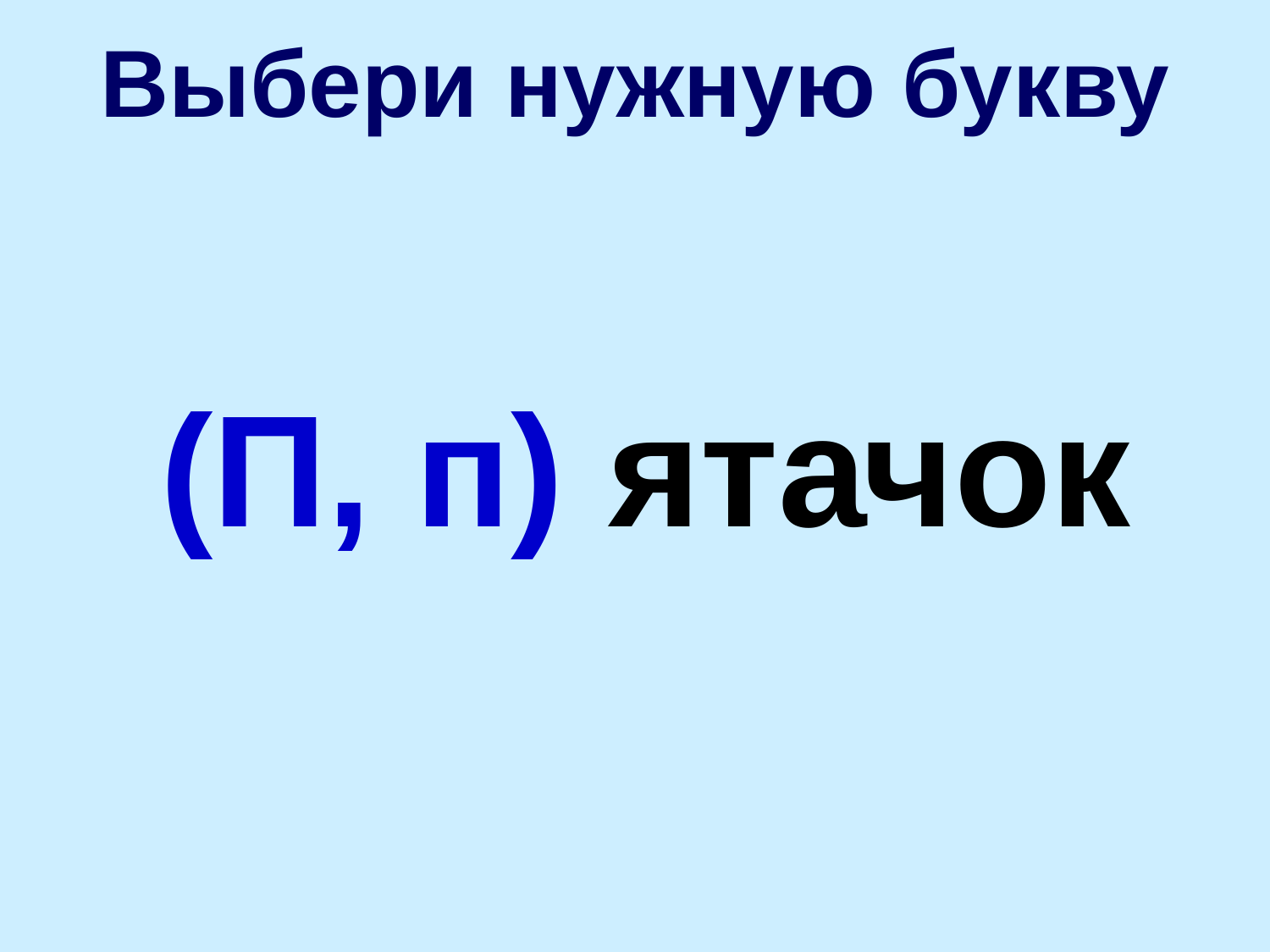

# Выбери нужную букву

(П, п) ятачок